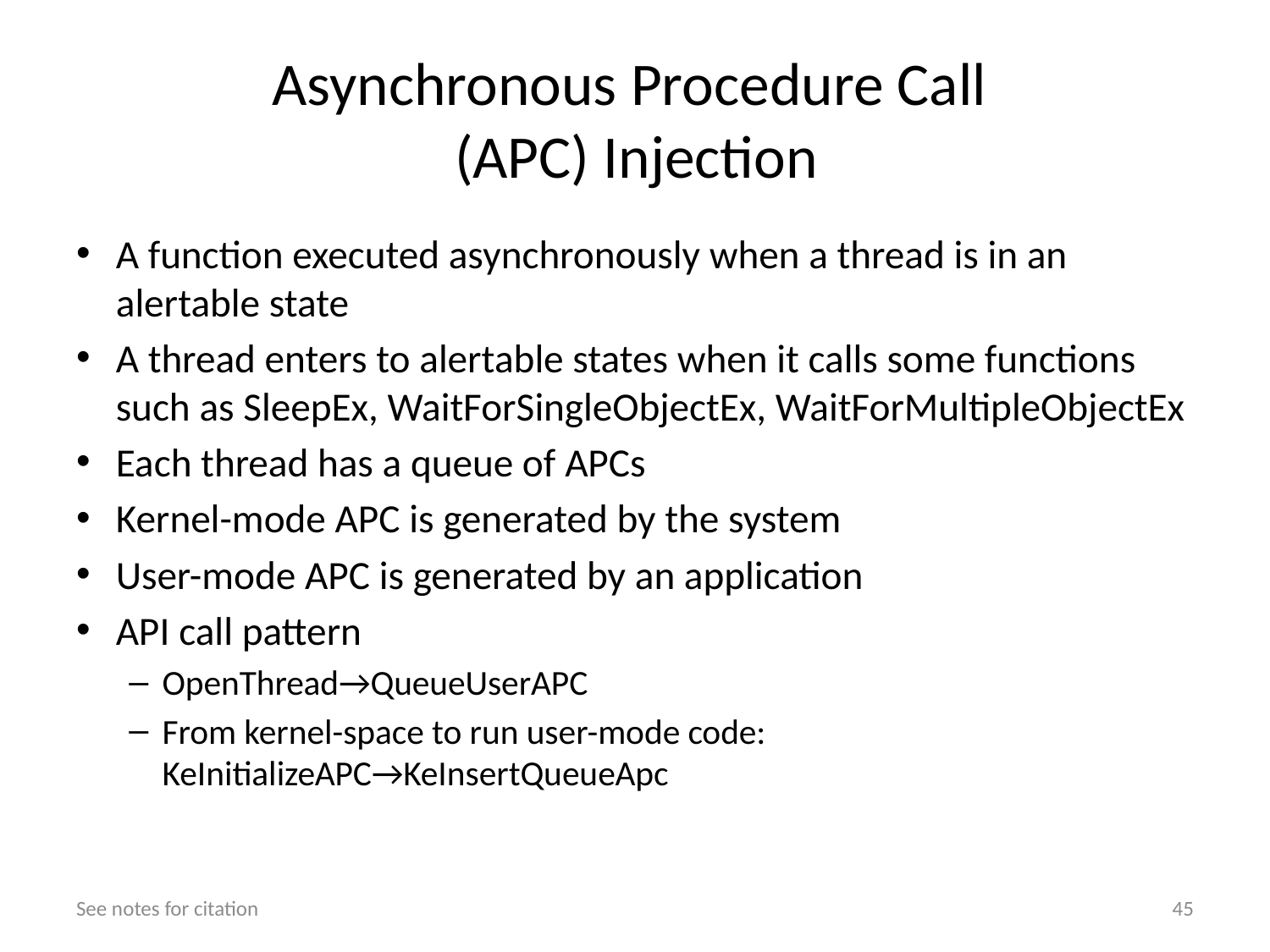

# Asynchronous Procedure Call (APC) Injection
A function executed asynchronously when a thread is in an alertable state
A thread enters to alertable states when it calls some functions such as SleepEx, WaitForSingleObjectEx, WaitForMultipleObjectEx
Each thread has a queue of APCs
Kernel-mode APC is generated by the system
User-mode APC is generated by an application
API call pattern
OpenThread→QueueUserAPC
From kernel-space to run user-mode code: KeInitializeAPC→KeInsertQueueApc

See notes for citation
45